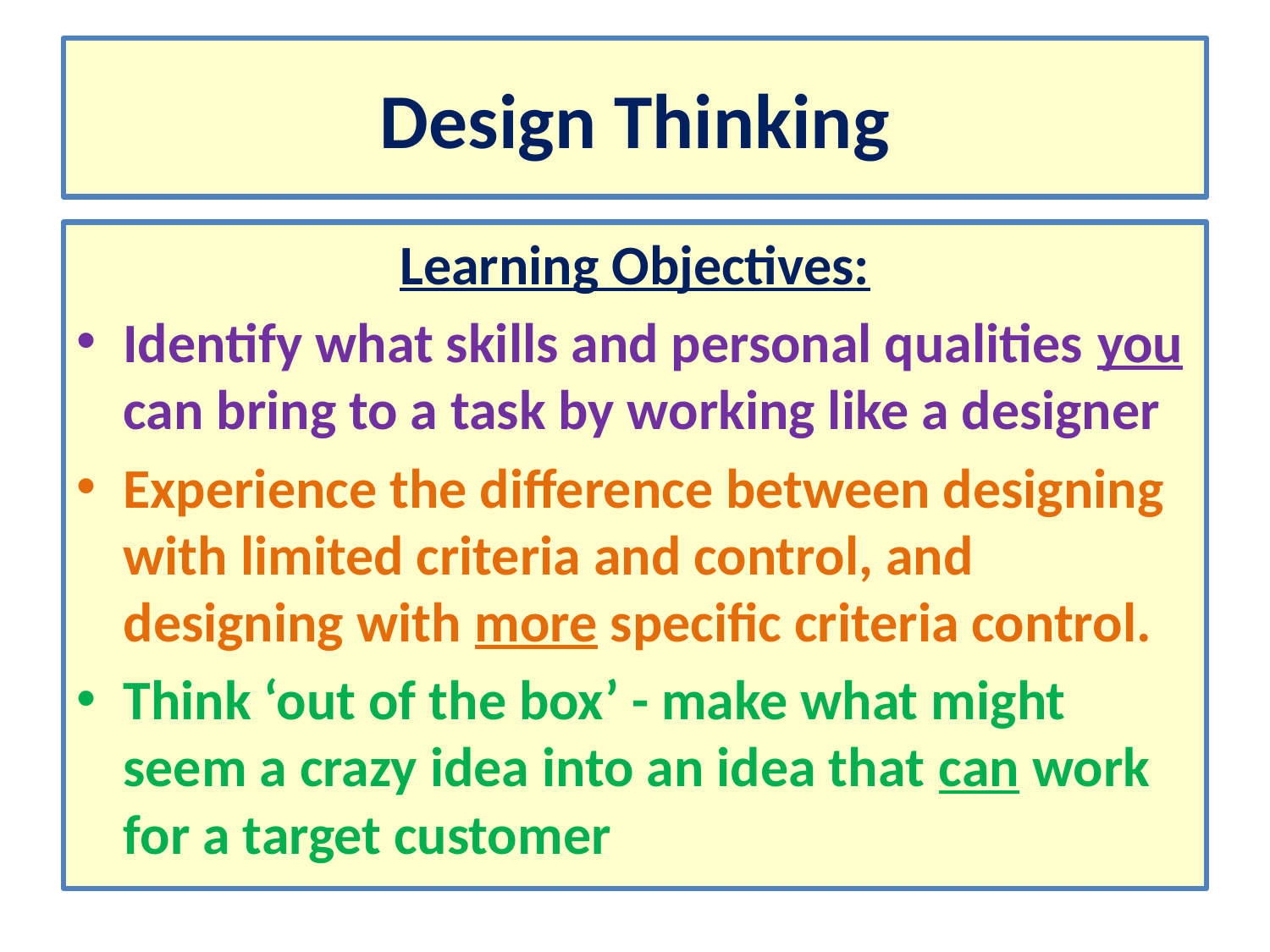

# Design Thinking
Learning Objectives:
Identify what skills and personal qualities you can bring to a task by working like a designer
Experience the difference between designing with limited criteria and control, and designing with more specific criteria control.
Think ‘out of the box’ - make what might seem a crazy idea into an idea that can work for a target customer